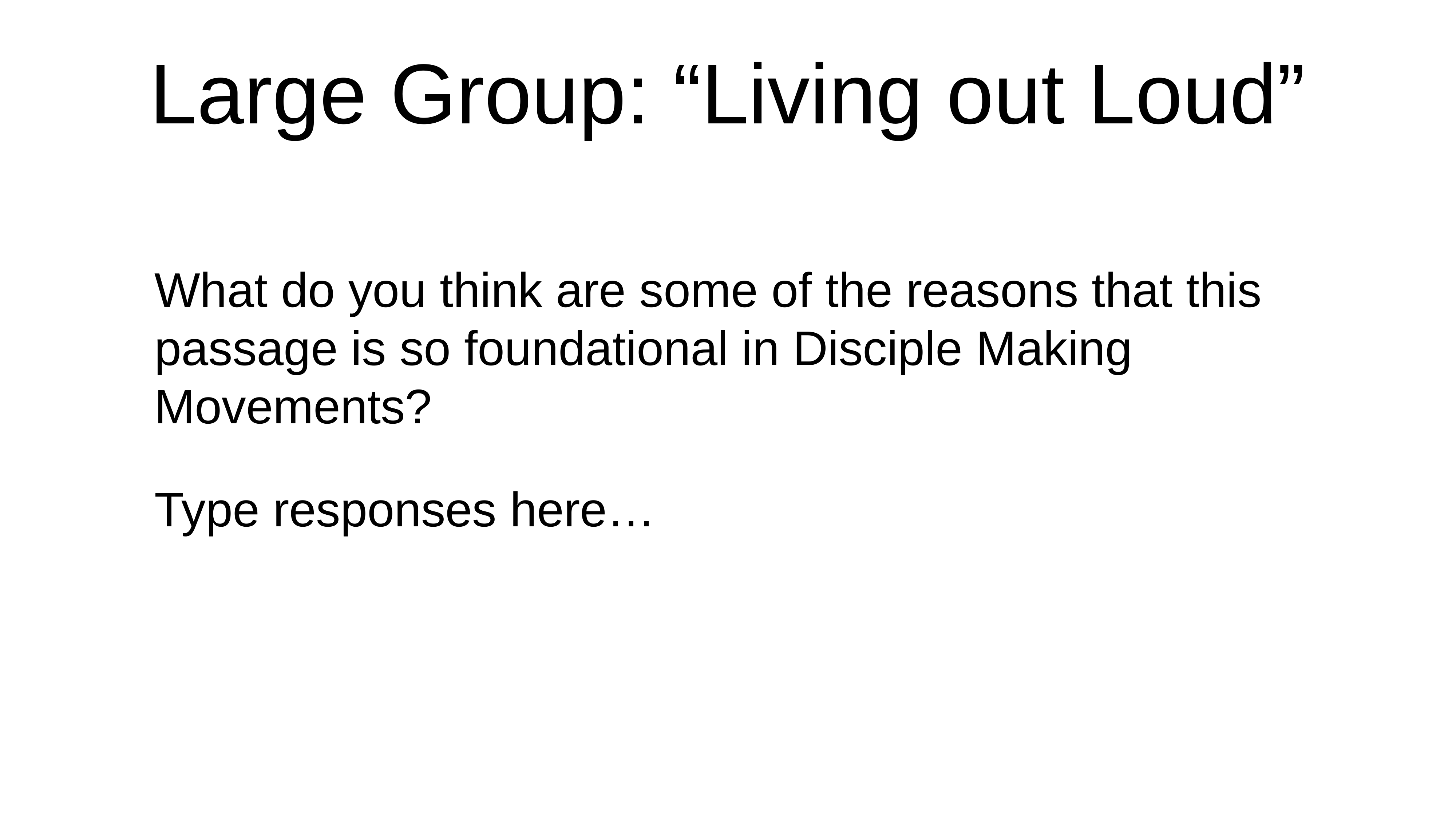

# Large Group: “Living out Loud”
What do you think are some of the reasons that this passage is so foundational in Disciple Making Movements?
Type responses here…